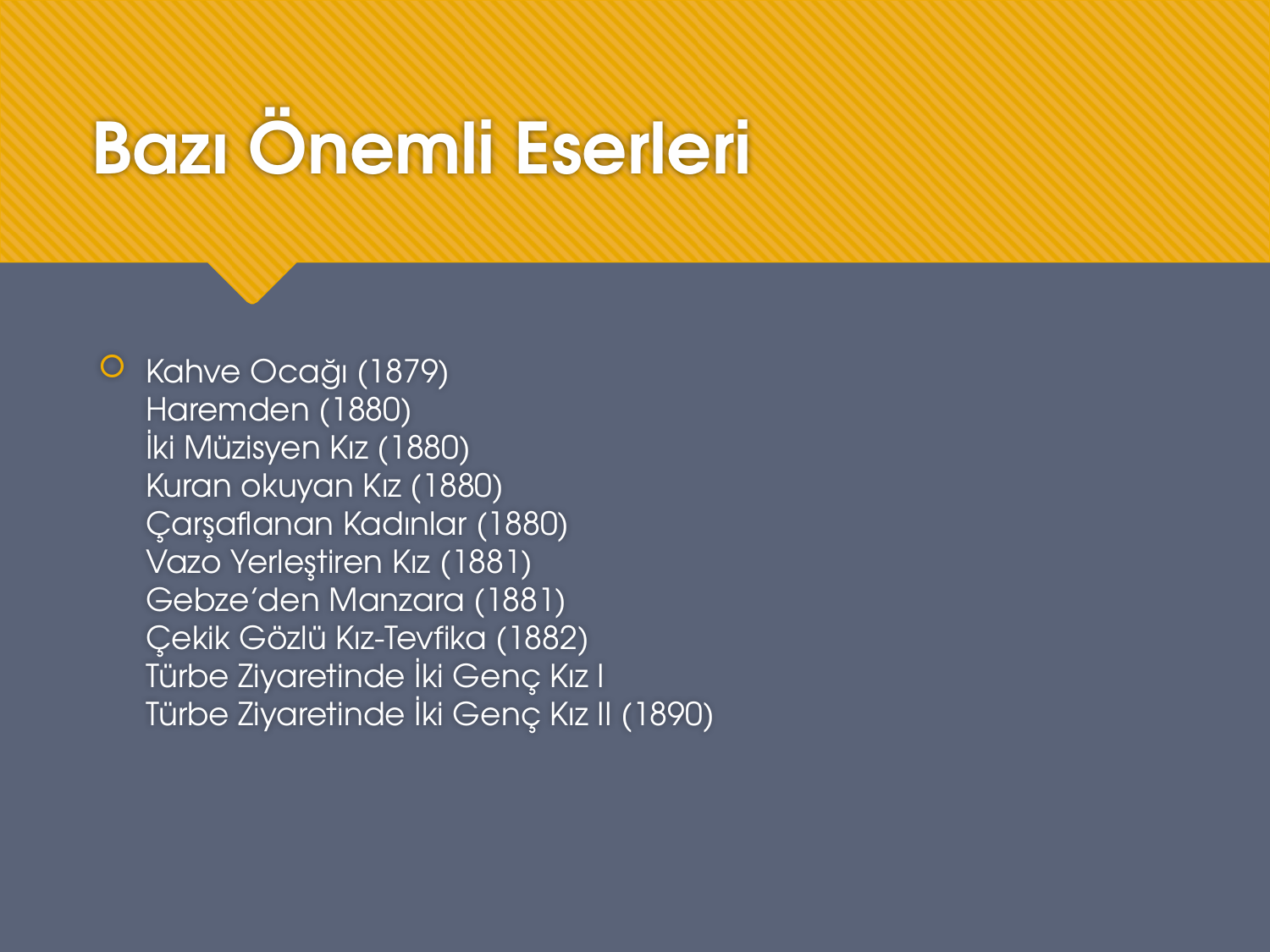

# Bazı Önemli Eserleri
Kahve Ocağı (1879) 
Haremden (1880) 
İki Müzisyen Kız (1880) 
Kuran okuyan Kız (1880) 
Çarşaflanan Kadınlar (1880) 
Vazo Yerleştiren Kız (1881) 
Gebze’den Manzara (1881) 
Çekik Gözlü Kız-Tevfika (1882) 
Türbe Ziyaretinde İki Genç Kız I 
Türbe Ziyaretinde İki Genç Kız II (1890)